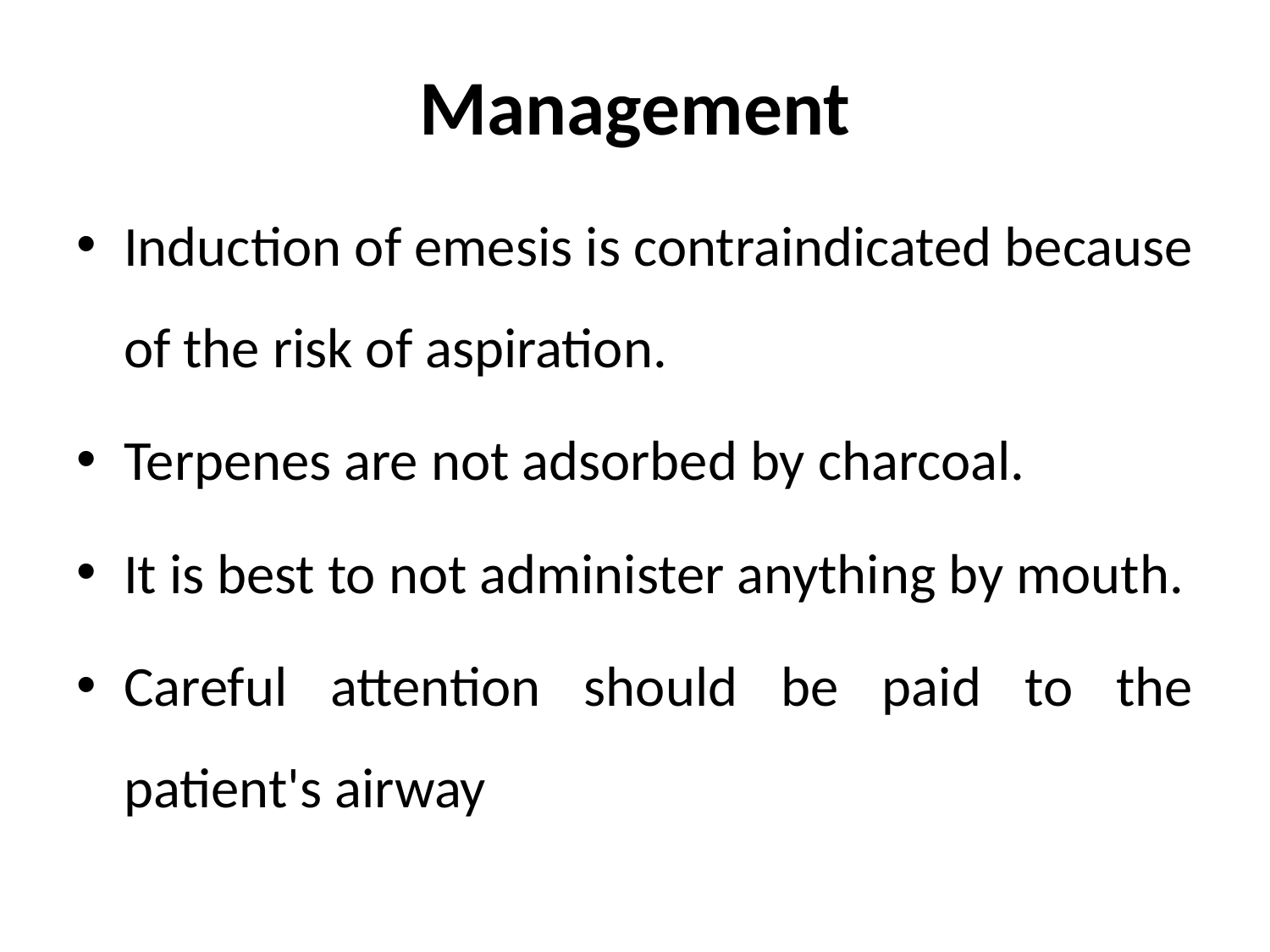

# Management
Induction of emesis is contraindicated because of the risk of aspiration.
Terpenes are not adsorbed by charcoal.
It is best to not administer anything by mouth.
Careful attention should be paid to the patient's airway